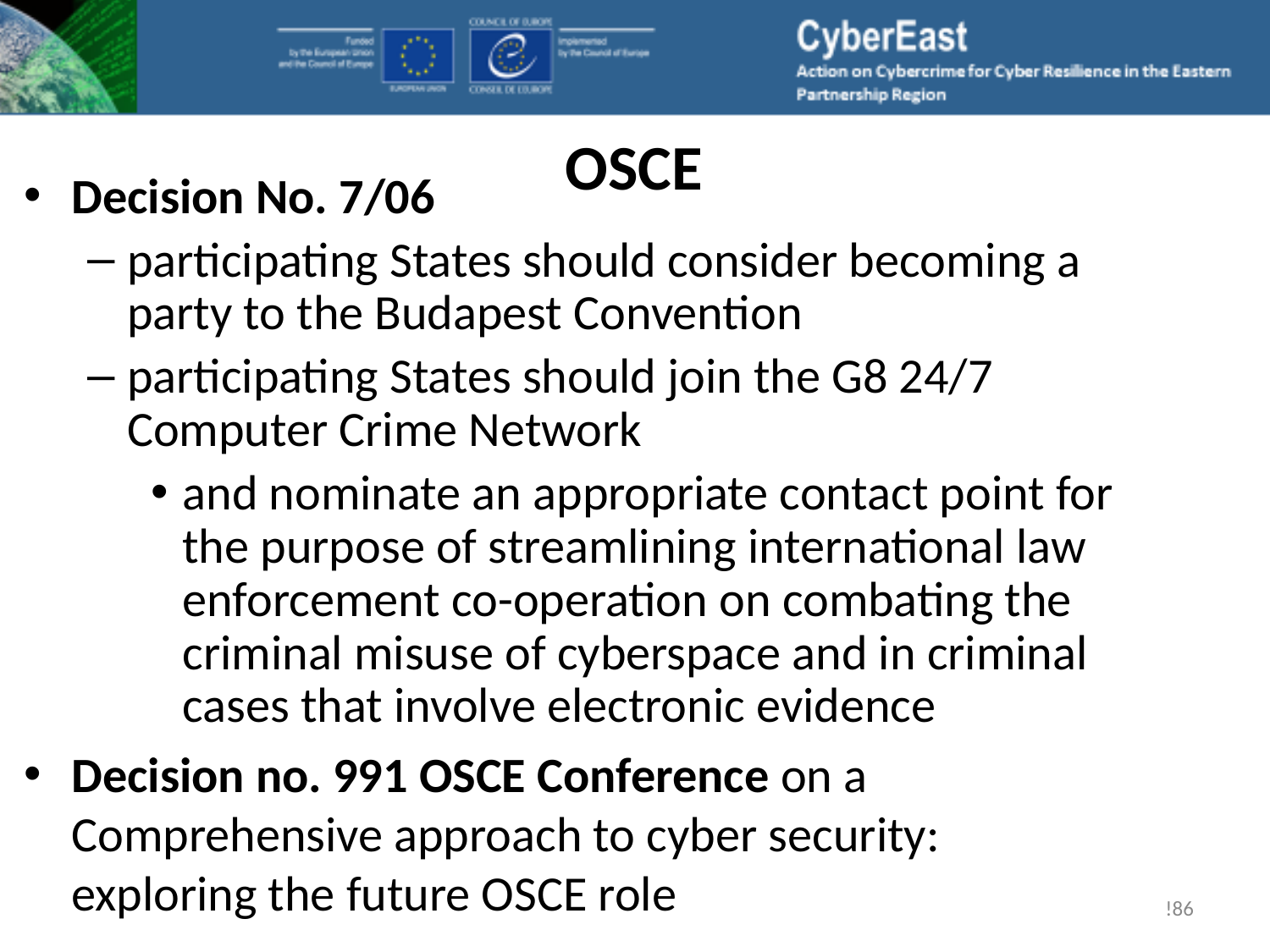

# OSCE
Decision No. 7/06
participating States should consider becoming a party to the Budapest Convention
participating States should join the G8 24/7 Computer Crime Network
and nominate an appropriate contact point for the purpose of streamlining international law enforcement co-operation on combating the criminal misuse of cyberspace and in criminal cases that involve electronic evidence
Decision no. 991 OSCE Conference on a Comprehensive approach to cyber security: exploring the future OSCE role
!86